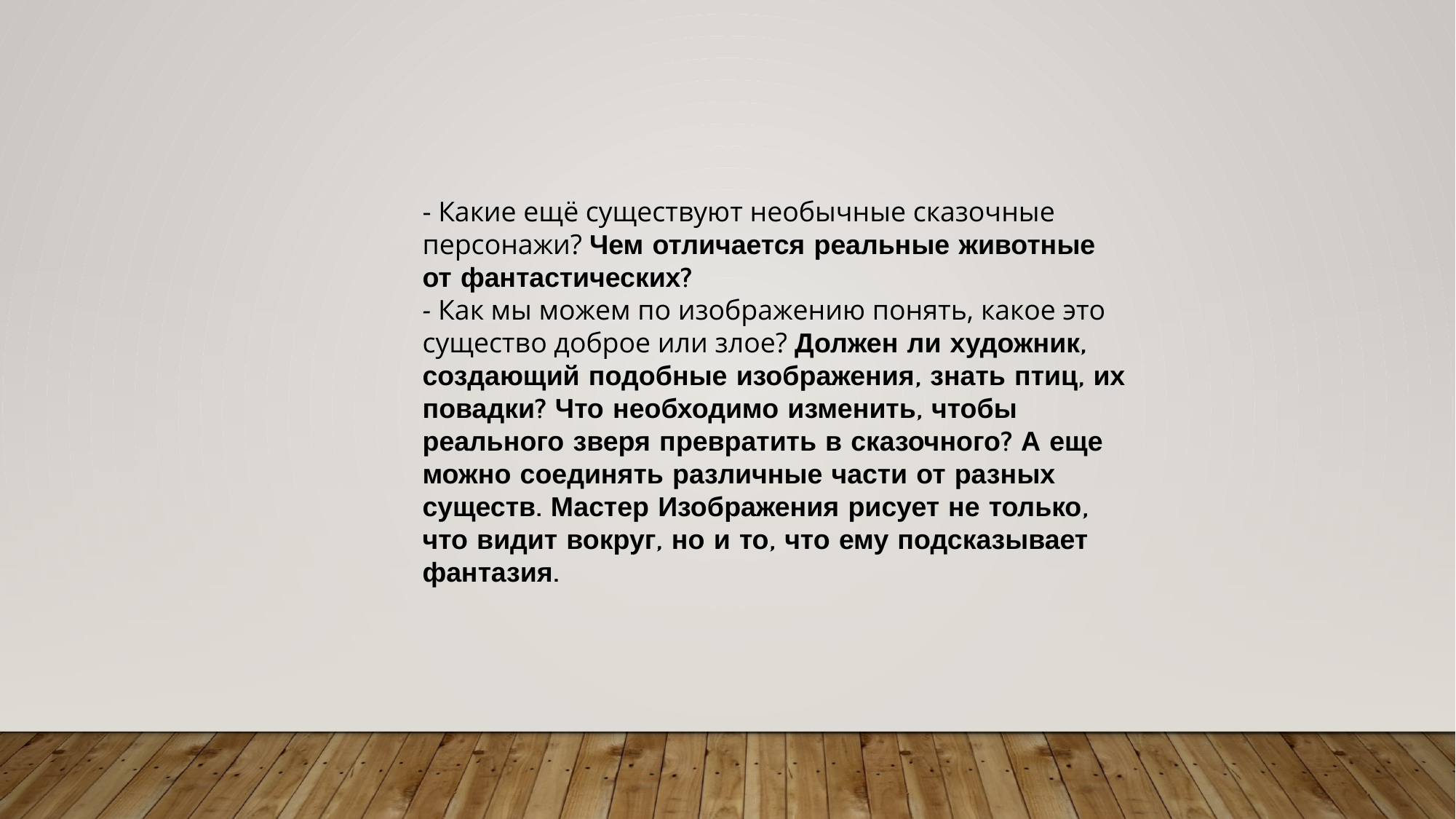

- Какие ещё существуют необычные сказочные персонажи? Чем отличается реальные животные от фантастических?
- Как мы можем по изображению понять, какое это существо доброе или злое? Должен ли художник, создающий подобные изображения, знать птиц, их повадки? Что необходимо изменить, чтобы реального зверя превратить в сказочного? А еще можно соединять различные части от разных существ. Мастер Изображения рисует не только, что видит вокруг, но и то, что ему подсказывает фантазия.